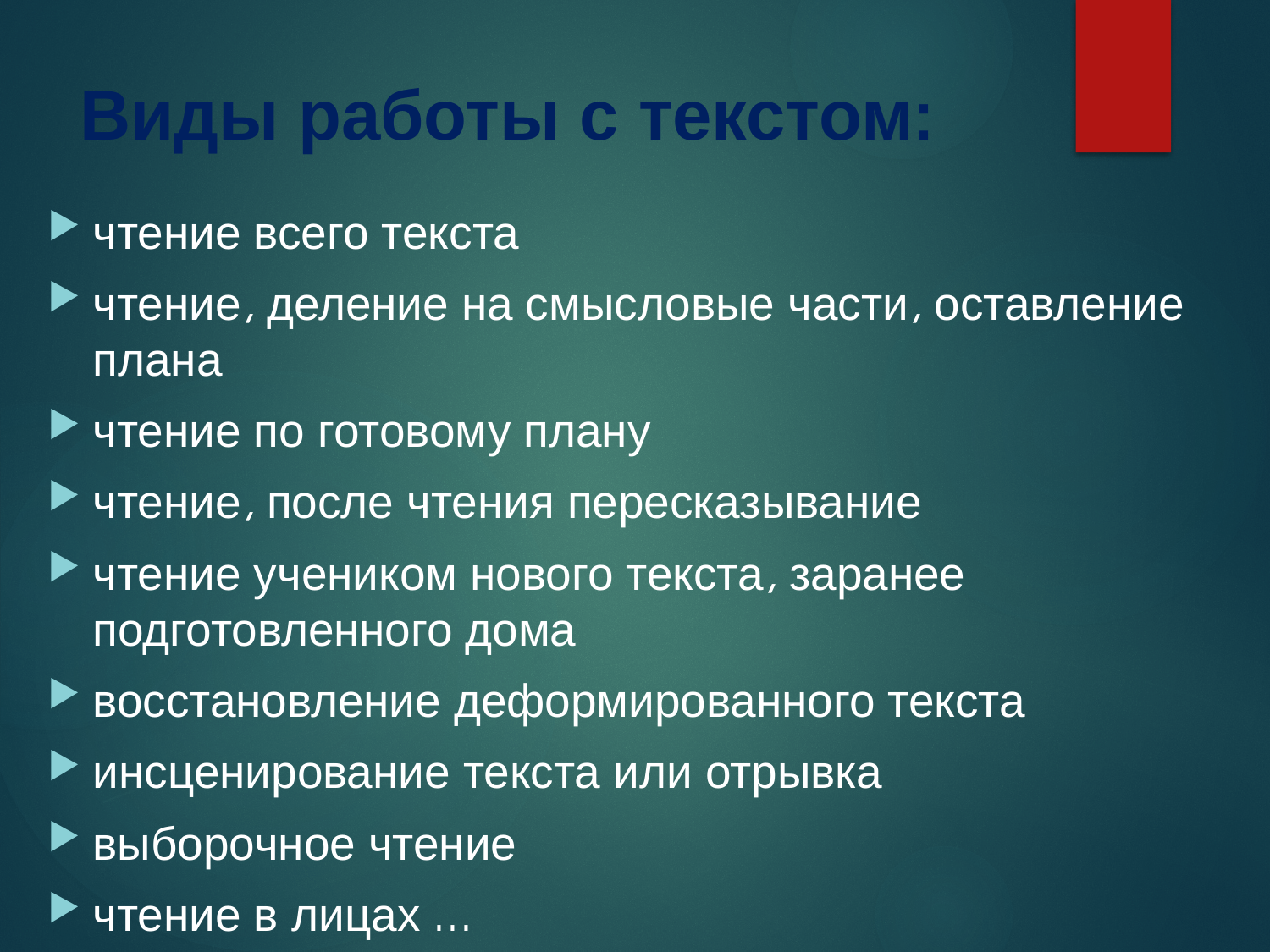

# Виды работы с текстом:
чтение всего текста
чтение, деление на смысловые части, оставление плана
чтение по готовому плану
чтение, после чтения пересказывание
чтение учеником нового текста, заранее подготовленного дома
восстановление деформированного текста
инсценирование текста или отрывка
выборочное чтение
чтение в лицах …